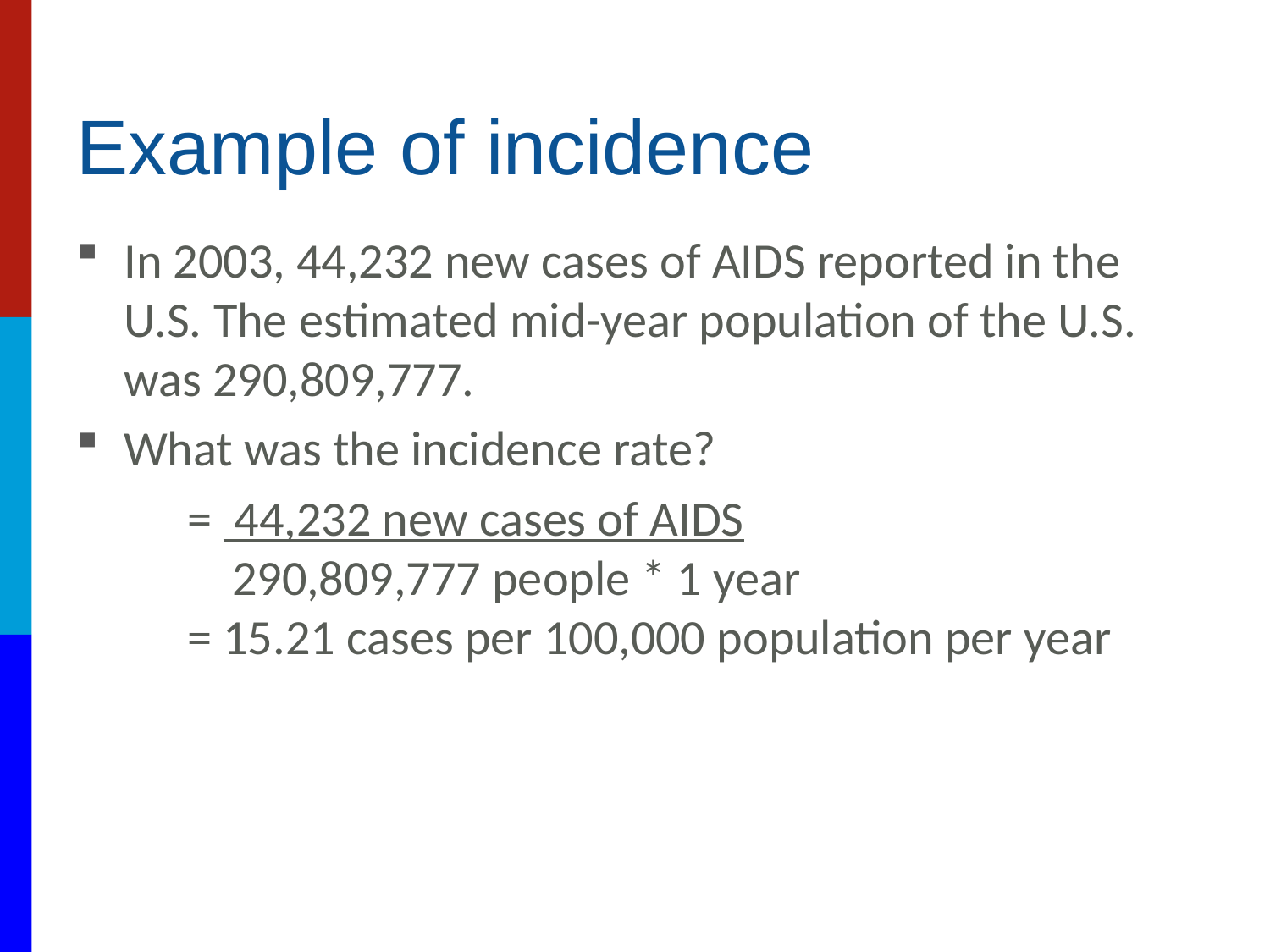

# Example of incidence
In 2003, 44,232 new cases of AIDS reported in the U.S. The estimated mid-year population of the U.S. was 290,809,777.
What was the incidence rate?
=  44,232 new cases of AIDS
    290,809,777 people * 1 year
= 15.21 cases per 100,000 population per year